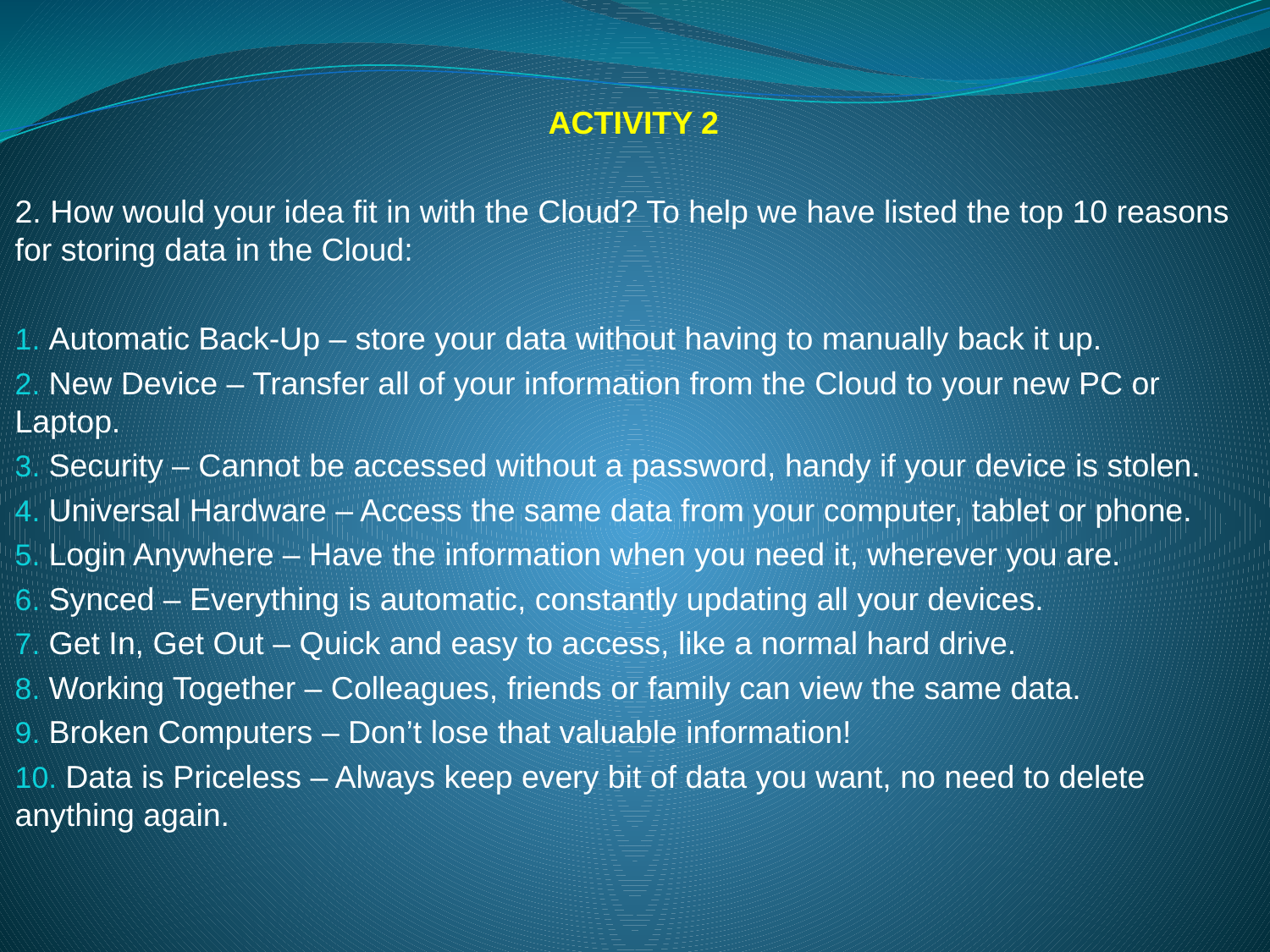

ACTIVITY 2

2. How would your idea fit in with the Cloud? To help we have listed the top 10 reasons for storing data in the Cloud:

 Automatic Back-Up – store your data without having to manually back it up.
 New Device – Transfer all of your information from the Cloud to your new PC or Laptop.
 Security – Cannot be accessed without a password, handy if your device is stolen.
 Universal Hardware – Access the same data from your computer, tablet or phone.
 Login Anywhere – Have the information when you need it, wherever you are.
 Synced – Everything is automatic, constantly updating all your devices.
 Get In, Get Out – Quick and easy to access, like a normal hard drive.
 Working Together – Colleagues, friends or family can view the same data.
 Broken Computers – Don’t lose that valuable information!
 Data is Priceless – Always keep every bit of data you want, no need to delete anything again.